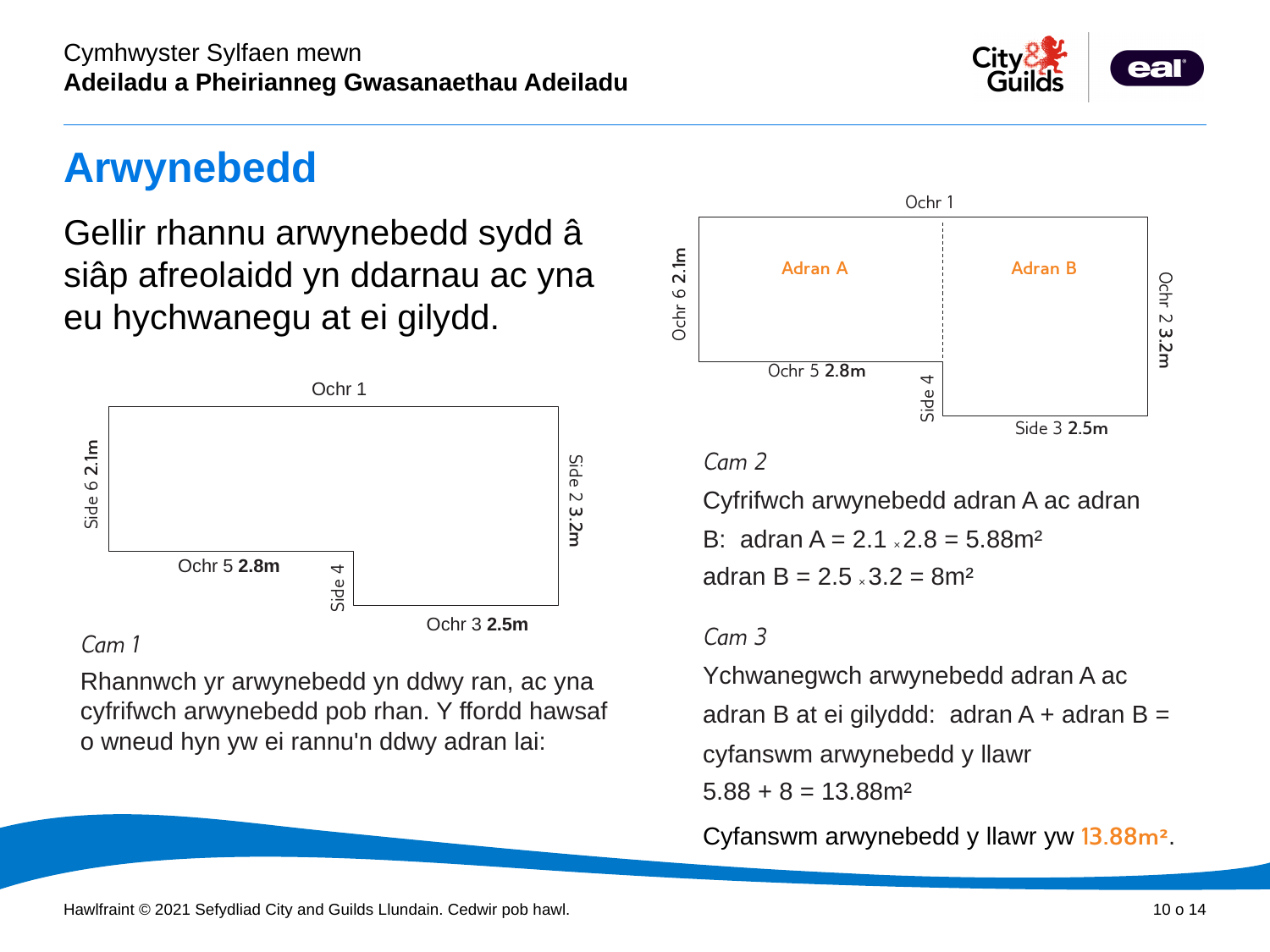

# Arwynebedd

Ochr 1
Ochr 6 2.1m
Adran A	Adran B
Ochr 2 3.2m
Ochr 5 2.8m

Side 4
Side 3 2.5m
Gellir rhannu arwynebedd sydd â siâp afreolaidd yn ddarnau ac yna eu hychwanegu at ei gilydd.

Ochr 1

Ochr 5 2.8m

Ochr 3 2.5m
Side 6 2.1m
Side 2 3.2m

Side 4
Cam 2
Cyfrifwch arwynebedd adran A ac adran B:  adran A = 2.1 × 2.8 = 5.88m²
adran B = 2.5 × 3.2 = 8m²

Cam 3
Ychwanegwch arwynebedd adran A ac adran B at ei gilyddd:  adran A + adran B = cyfanswm arwynebedd y llawr
5.88 + 8 = 13.88m²
Cyfanswm arwynebedd y llawr yw 13.88m².
Cam 1
Rhannwch yr arwynebedd yn ddwy ran, ac yna cyfrifwch arwynebedd pob rhan. Y ffordd hawsaf o wneud hyn yw ei rannu'n ddwy adran lai: